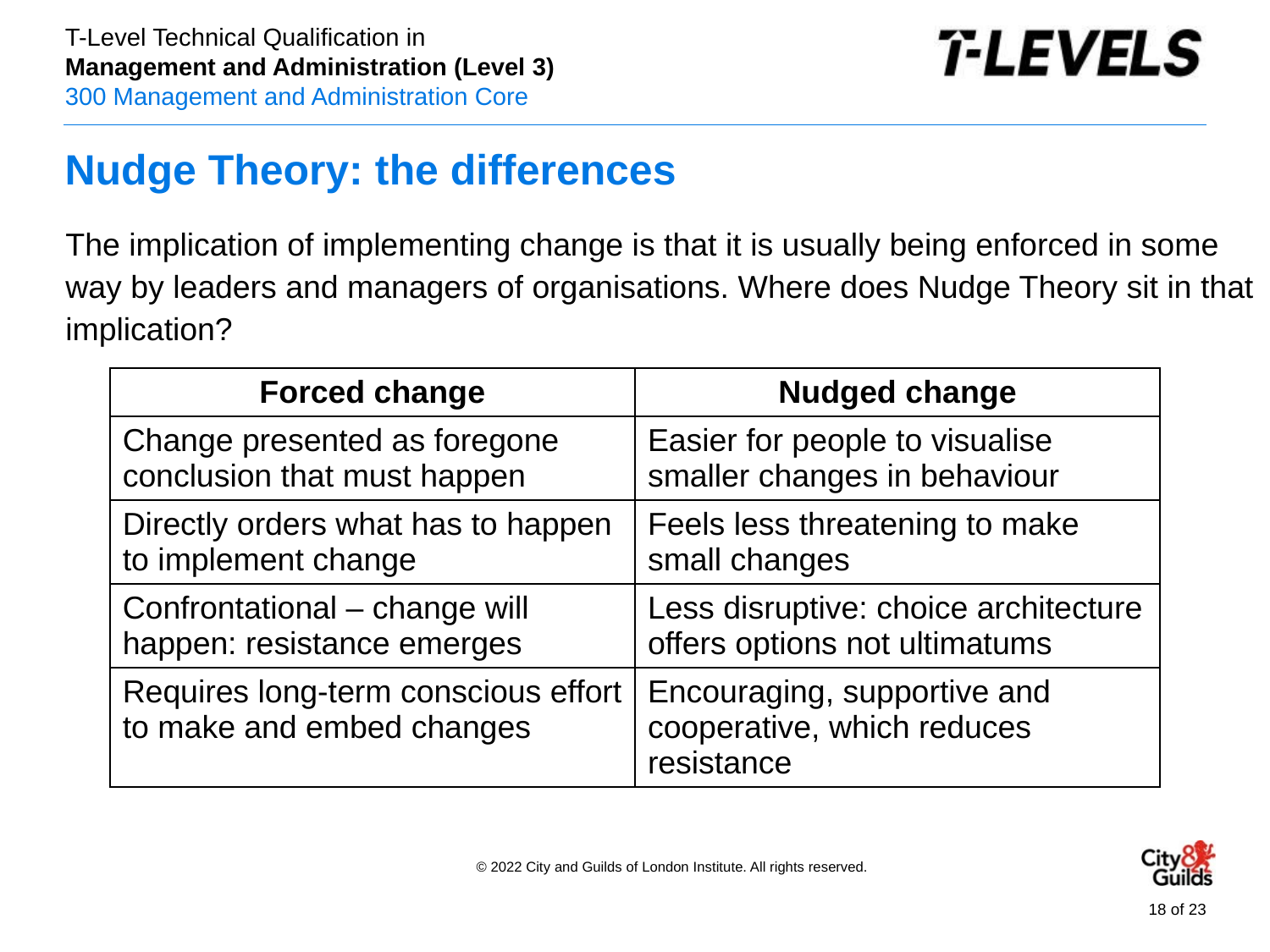

# Nudge Theory: the differences
The implication of implementing change is that it is usually being enforced in some way by leaders and managers of organisations. Where does Nudge Theory sit in that implication?

| Forced change | Nudged change |
| --- | --- |
| Change presented as foregone conclusion that must happen | Easier for people to visualise smaller changes in behaviour |
| Directly orders what has to happen to implement change | Feels less threatening to make small changes |
| Confrontational – change will happen: resistance emerges | Less disruptive: choice architecture offers options not ultimatums |
| Requires long-term conscious effort to make and embed changes | Encouraging, supportive and cooperative, which reduces resistance |